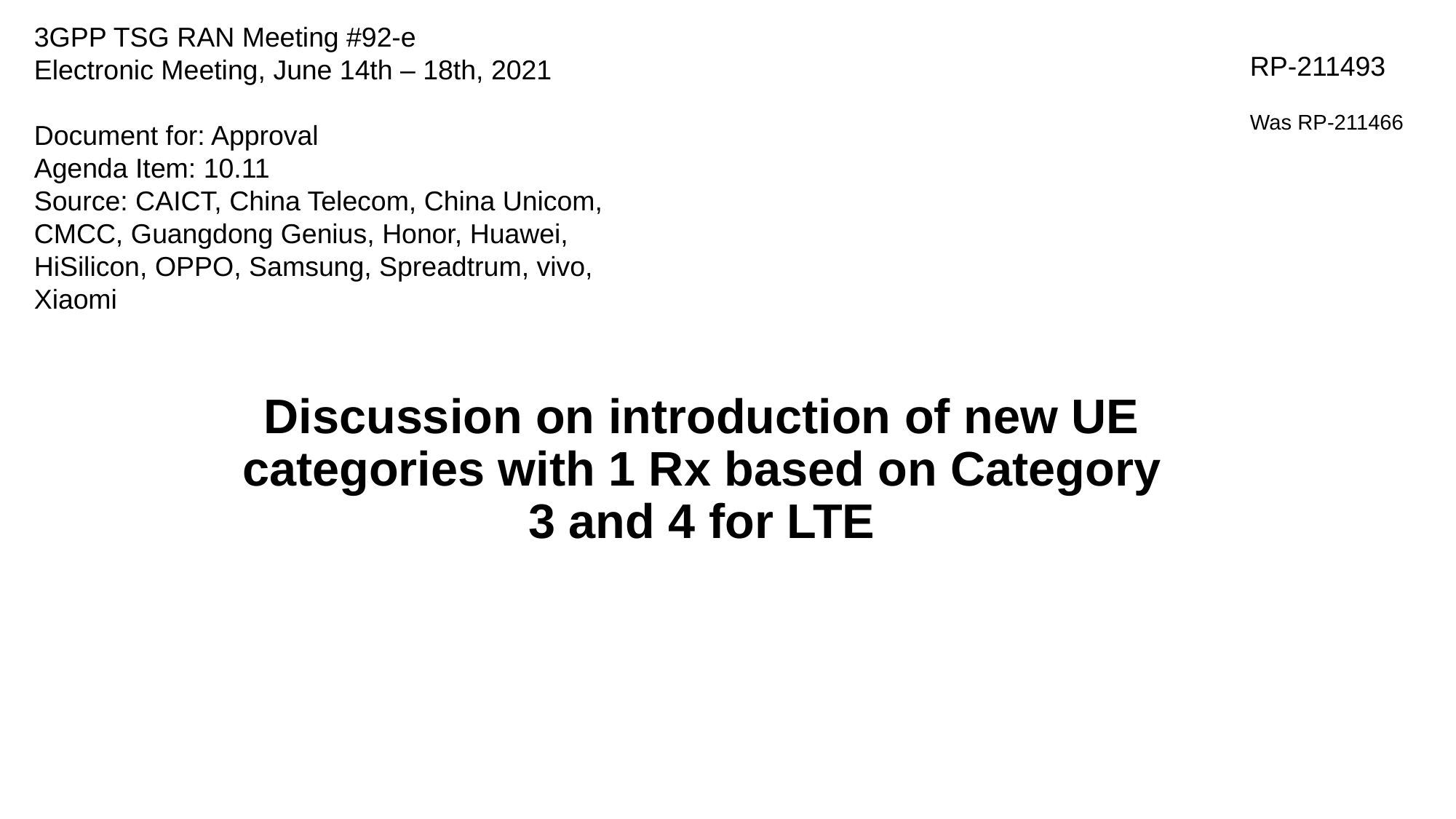

3GPP TSG RAN Meeting #92-e
Electronic Meeting, June 14th – 18th, 2021

Document for: Approval
Agenda Item: 10.11
Source: CAICT, China Telecom, China Unicom, CMCC, Guangdong Genius, Honor, Huawei, HiSilicon, OPPO, Samsung, Spreadtrum, vivo, Xiaomi
RP-211493
Was RP-211466
# Discussion on introduction of new UE categories with 1 Rx based on Category 3 and 4 for LTE